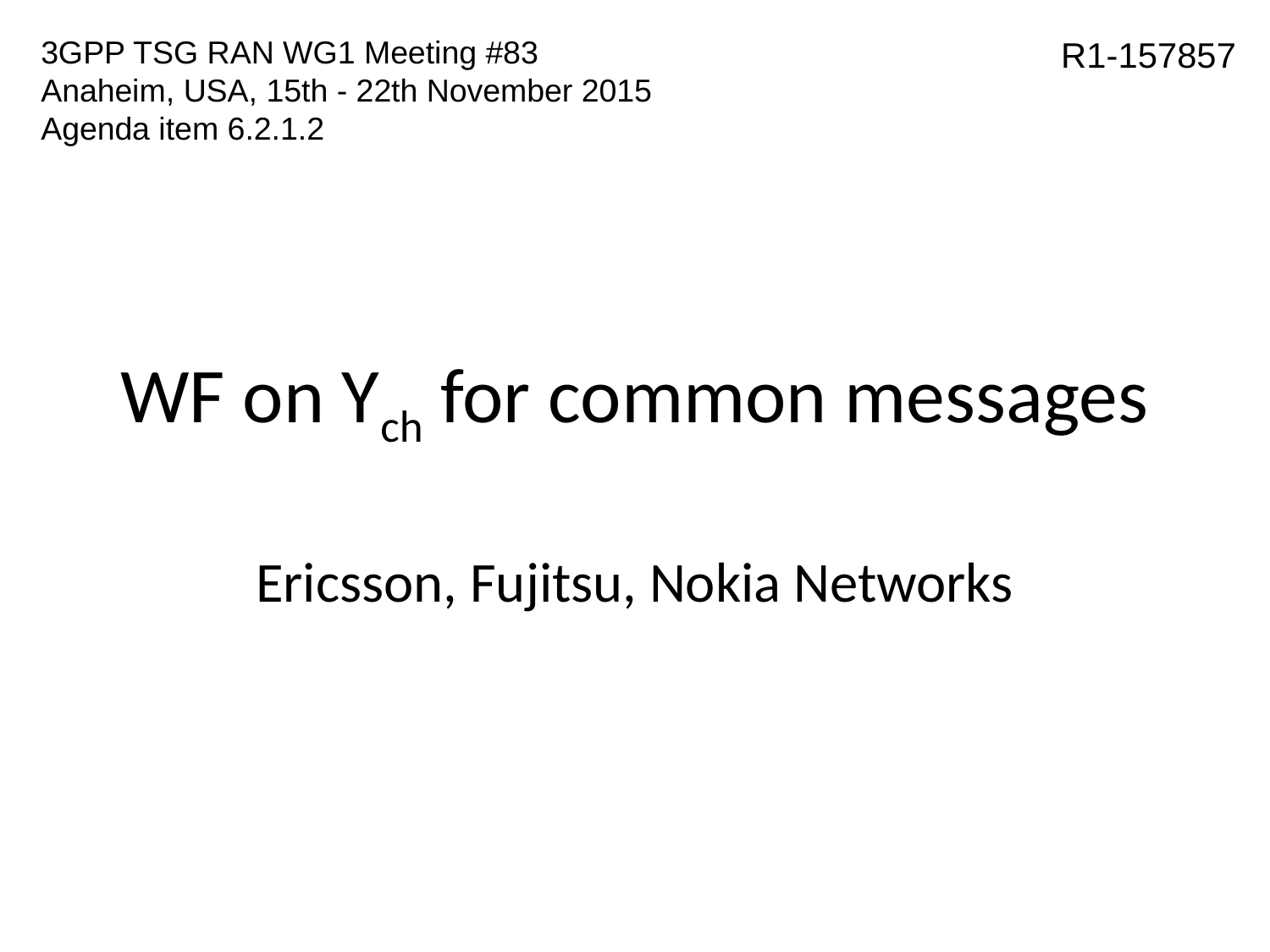

3GPP TSG RAN WG1 Meeting #83
Anaheim, USA, 15th - 22th November 2015
Agenda item 6.2.1.2
R1-157857
# WF on Ych for common messages
Ericsson, Fujitsu, Nokia Networks